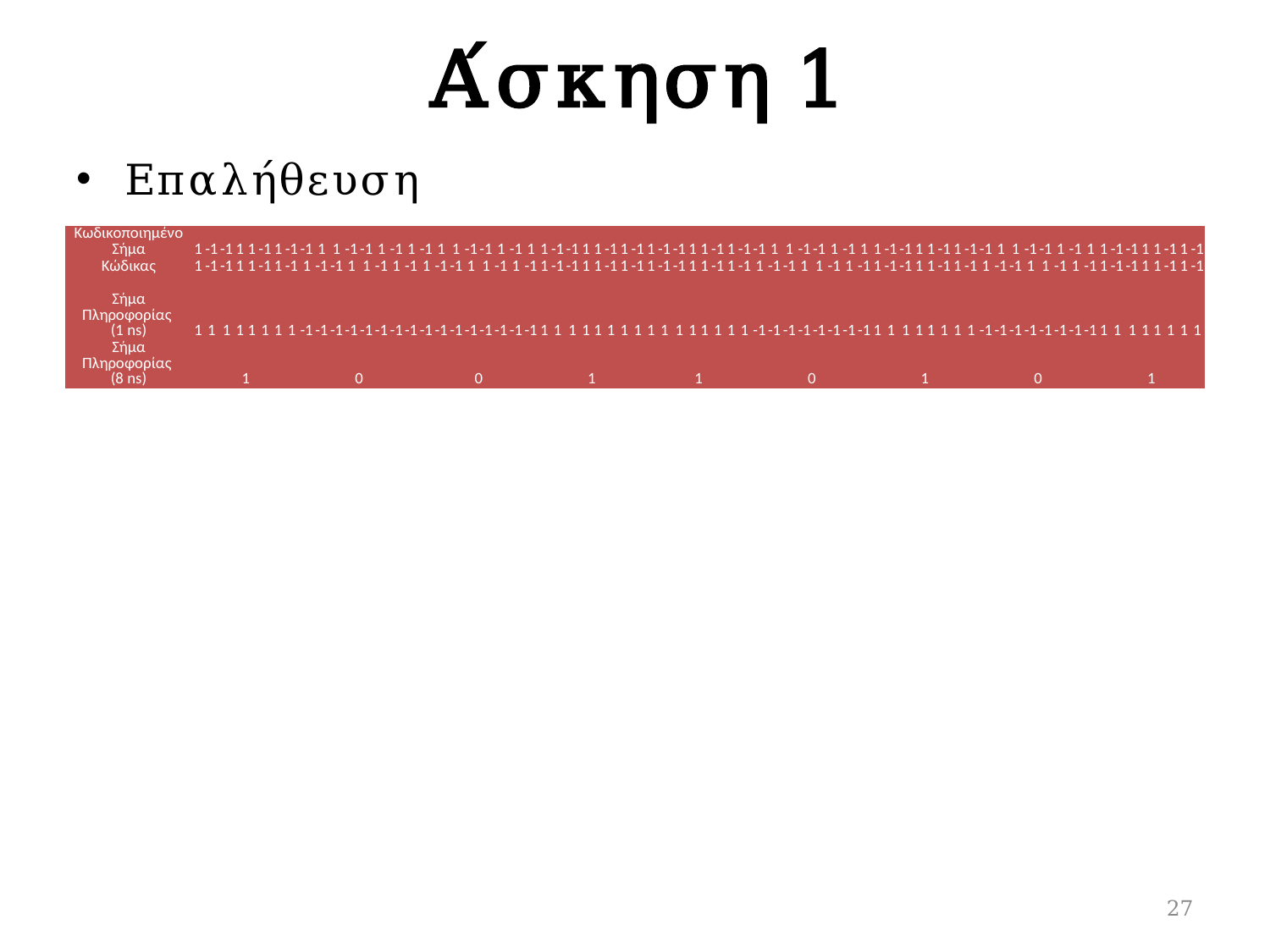

# Άσκηση 1
Επαλήθευση
| Κωδικοποιημένο Σήμα | 1 | -1 | -1 | 1 | 1 | -1 | 1 | -1 | -1 | 1 | 1 | -1 | -1 | 1 | -1 | 1 | -1 | 1 | 1 | -1 | -1 | 1 | -1 | 1 | 1 | -1 | -1 | 1 | 1 | -1 | 1 | -1 | 1 | -1 | -1 | 1 | 1 | -1 | 1 | -1 | -1 | 1 | 1 | -1 | -1 | 1 | -1 | 1 | 1 | -1 | -1 | 1 | 1 | -1 | 1 | -1 | -1 | 1 | 1 | -1 | -1 | 1 | -1 | 1 | 1 | -1 | -1 | 1 | 1 | -1 | 1 | -1 |
| --- | --- | --- | --- | --- | --- | --- | --- | --- | --- | --- | --- | --- | --- | --- | --- | --- | --- | --- | --- | --- | --- | --- | --- | --- | --- | --- | --- | --- | --- | --- | --- | --- | --- | --- | --- | --- | --- | --- | --- | --- | --- | --- | --- | --- | --- | --- | --- | --- | --- | --- | --- | --- | --- | --- | --- | --- | --- | --- | --- | --- | --- | --- | --- | --- | --- | --- | --- | --- | --- | --- | --- | --- |
| Κώδικας | 1 | -1 | -1 | 1 | 1 | -1 | 1 | -1 | 1 | -1 | -1 | 1 | 1 | -1 | 1 | -1 | 1 | -1 | -1 | 1 | 1 | -1 | 1 | -1 | 1 | -1 | -1 | 1 | 1 | -1 | 1 | -1 | 1 | -1 | -1 | 1 | 1 | -1 | 1 | -1 | 1 | -1 | -1 | 1 | 1 | -1 | 1 | -1 | 1 | -1 | -1 | 1 | 1 | -1 | 1 | -1 | 1 | -1 | -1 | 1 | 1 | -1 | 1 | -1 | 1 | -1 | -1 | 1 | 1 | -1 | 1 | -1 |
|  |  |  |  |  |  |  |  |  |  |  |  |  |  |  |  |  |  |  |  |  |  |  |  |  |  |  |  |  |  |  |  |  |  |  |  |  |  |  |  |  |  |  |  |  |  |  |  |  |  |  |  |  |  |  |  |  |  |  |  |  |  |  |  |  |  |  |  |  |  |  |  |  |
| Σήμα Πληροφορίας (1 ns) | 1 | 1 | 1 | 1 | 1 | 1 | 1 | 1 | -1 | -1 | -1 | -1 | -1 | -1 | -1 | -1 | -1 | -1 | -1 | -1 | -1 | -1 | -1 | -1 | 1 | 1 | 1 | 1 | 1 | 1 | 1 | 1 | 1 | 1 | 1 | 1 | 1 | 1 | 1 | 1 | -1 | -1 | -1 | -1 | -1 | -1 | -1 | -1 | 1 | 1 | 1 | 1 | 1 | 1 | 1 | 1 | -1 | -1 | -1 | -1 | -1 | -1 | -1 | -1 | 1 | 1 | 1 | 1 | 1 | 1 | 1 | 1 |
| Σήμα Πληροφορίας (8 ns) | 1 |  |  |  |  |  |  |  | 0 |  |  |  |  |  |  |  | 0 |  |  |  |  |  |  |  | 1 |  |  |  |  |  |  |  | 1 |  |  |  |  |  |  |  | 0 |  |  |  |  |  |  |  | 1 |  |  |  |  |  |  |  | 0 |  |  |  |  |  |  |  | 1 |  |  |  |  |  |  |  |
27